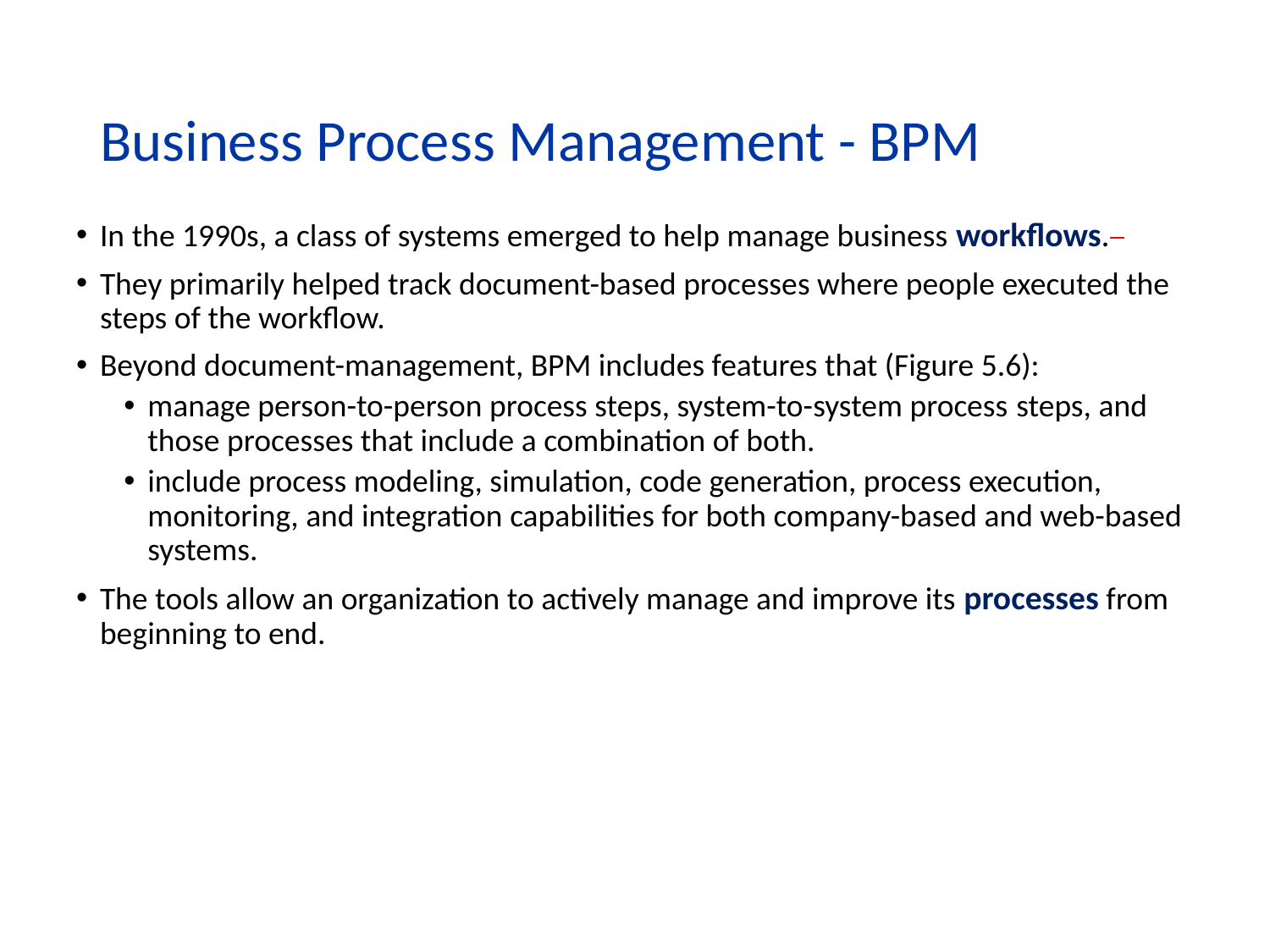

# Business Process Management - BPM
In the 1990s, a class of systems emerged to help manage business workflows.
They primarily helped track document-based processes where people executed the steps of the workflow.
Beyond document-management, BPM includes features that (Figure 5.6):
manage person-to-person process steps, system-to-system process steps, and those processes that include a combination of both.
include process modeling, simulation, code generation, process execution, monitoring, and integration capabilities for both company-based and web-based systems.
The tools allow an organization to actively manage and improve its processes from beginning to end.